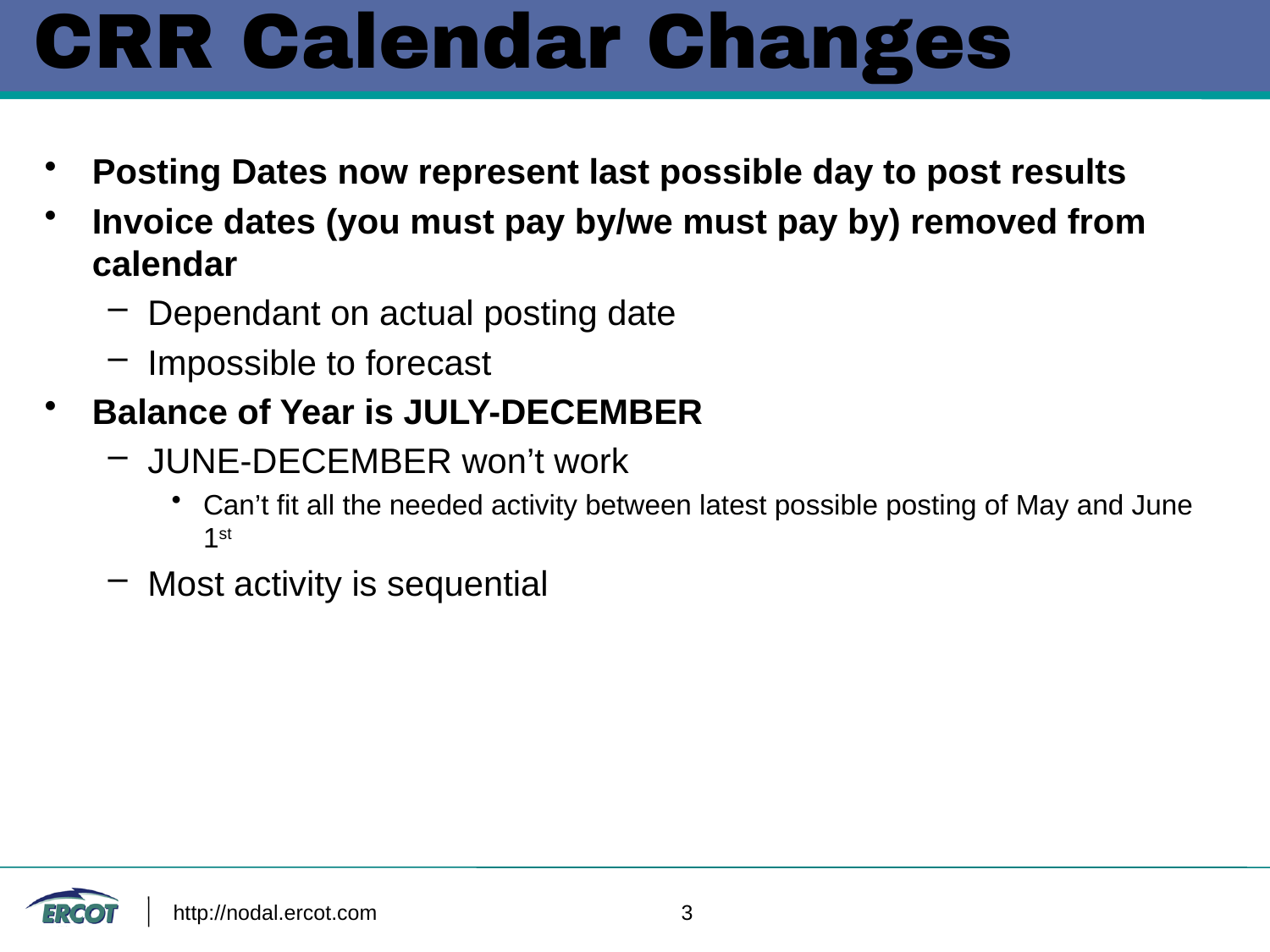

# CRR Calendar Changes
Posting Dates now represent last possible day to post results
Invoice dates (you must pay by/we must pay by) removed from calendar
Dependant on actual posting date
Impossible to forecast
Balance of Year is JULY-DECEMBER
JUNE-DECEMBER won’t work
Can’t fit all the needed activity between latest possible posting of May and June 1st
Most activity is sequential
http://nodal.ercot.com 			3